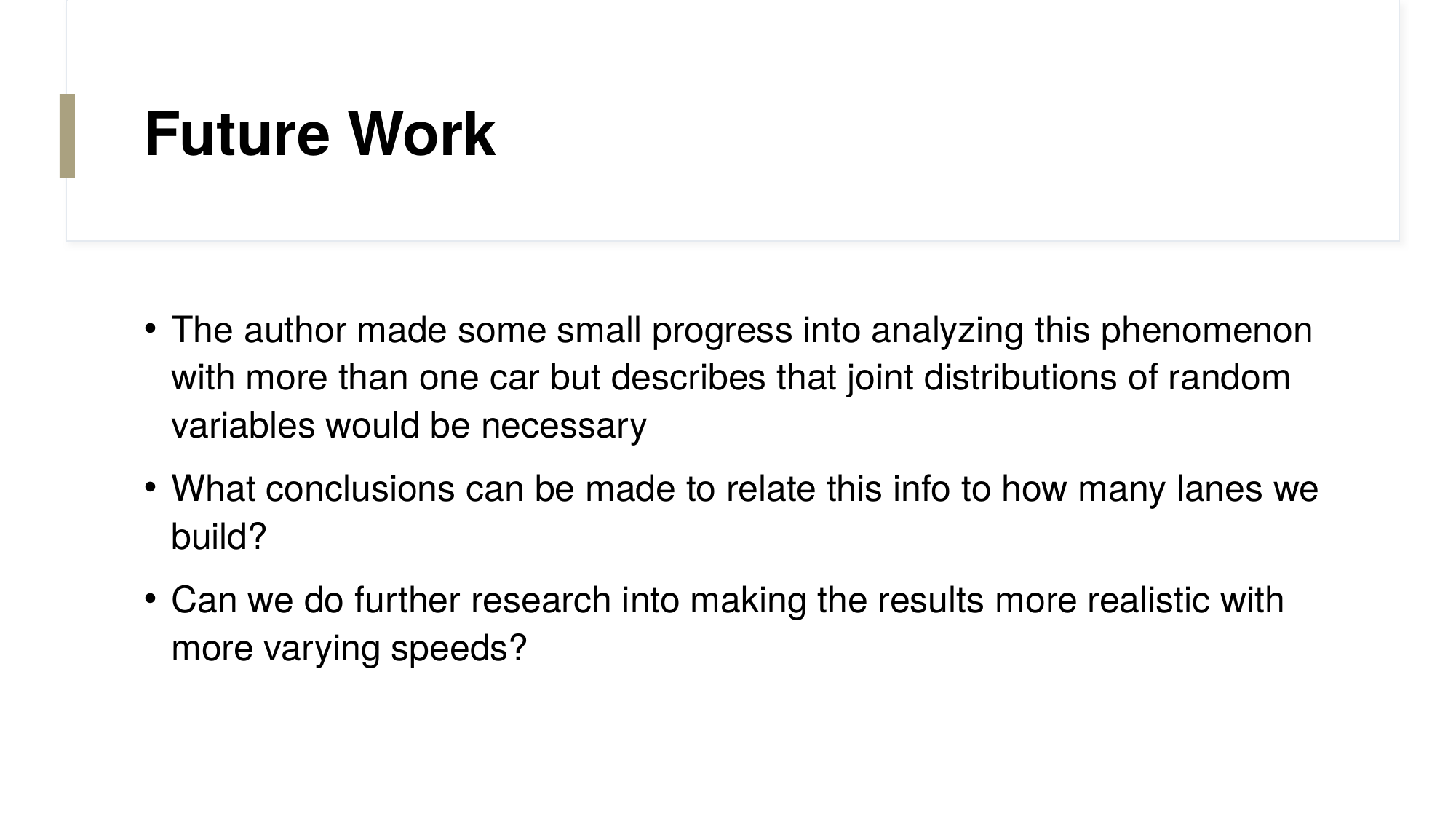

# Future Work
The author made some small progress into analyzing this phenomenon with more than one car but describes that joint distributions of random variables would be necessary
What conclusions can be made to relate this info to how many lanes we build?
Can we do further research into making the results more realistic with more varying speeds?